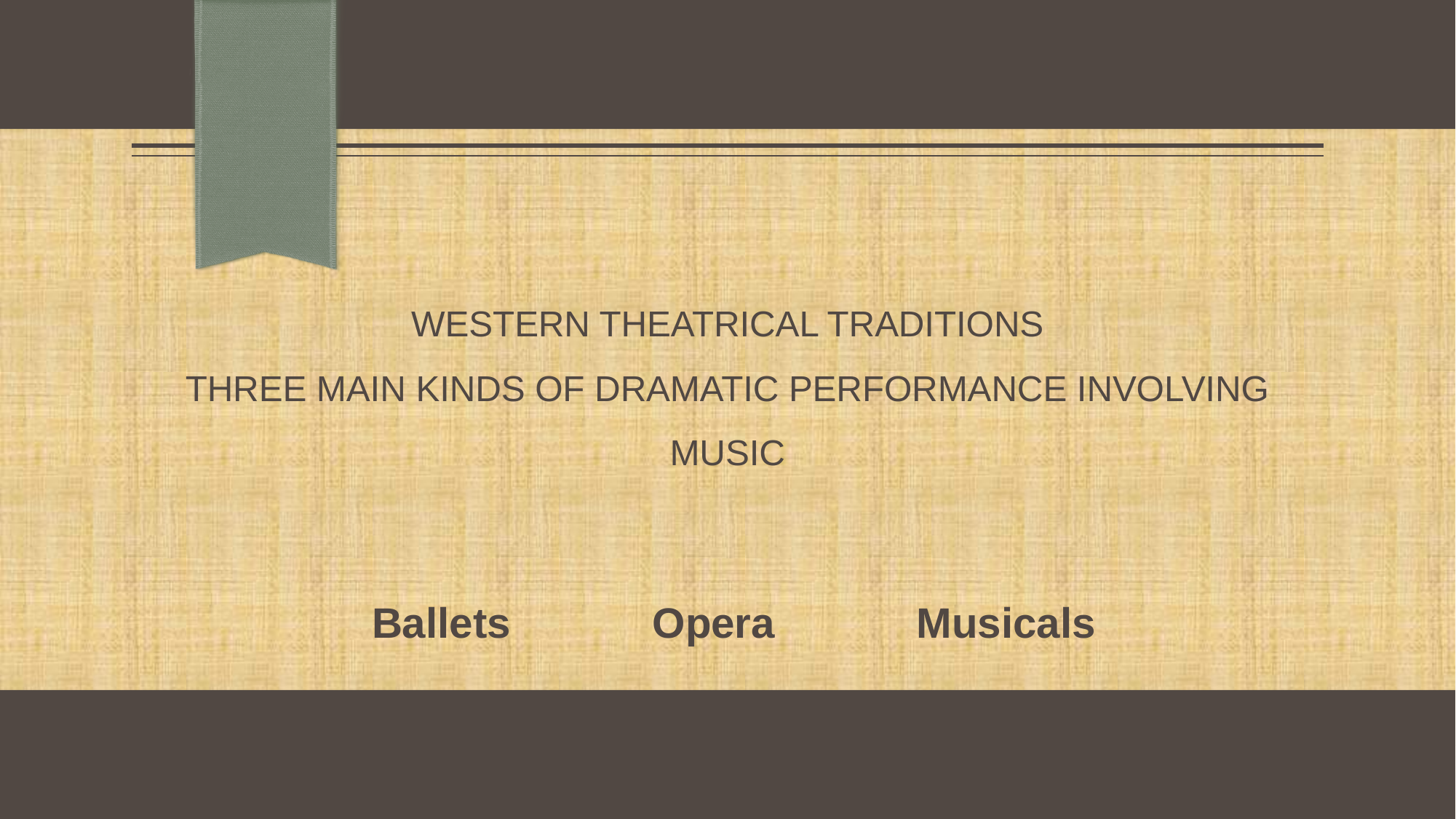

# Western theatrical traditions three main kinds of dramatic performance involving music
Ballets            Opera            Musicals